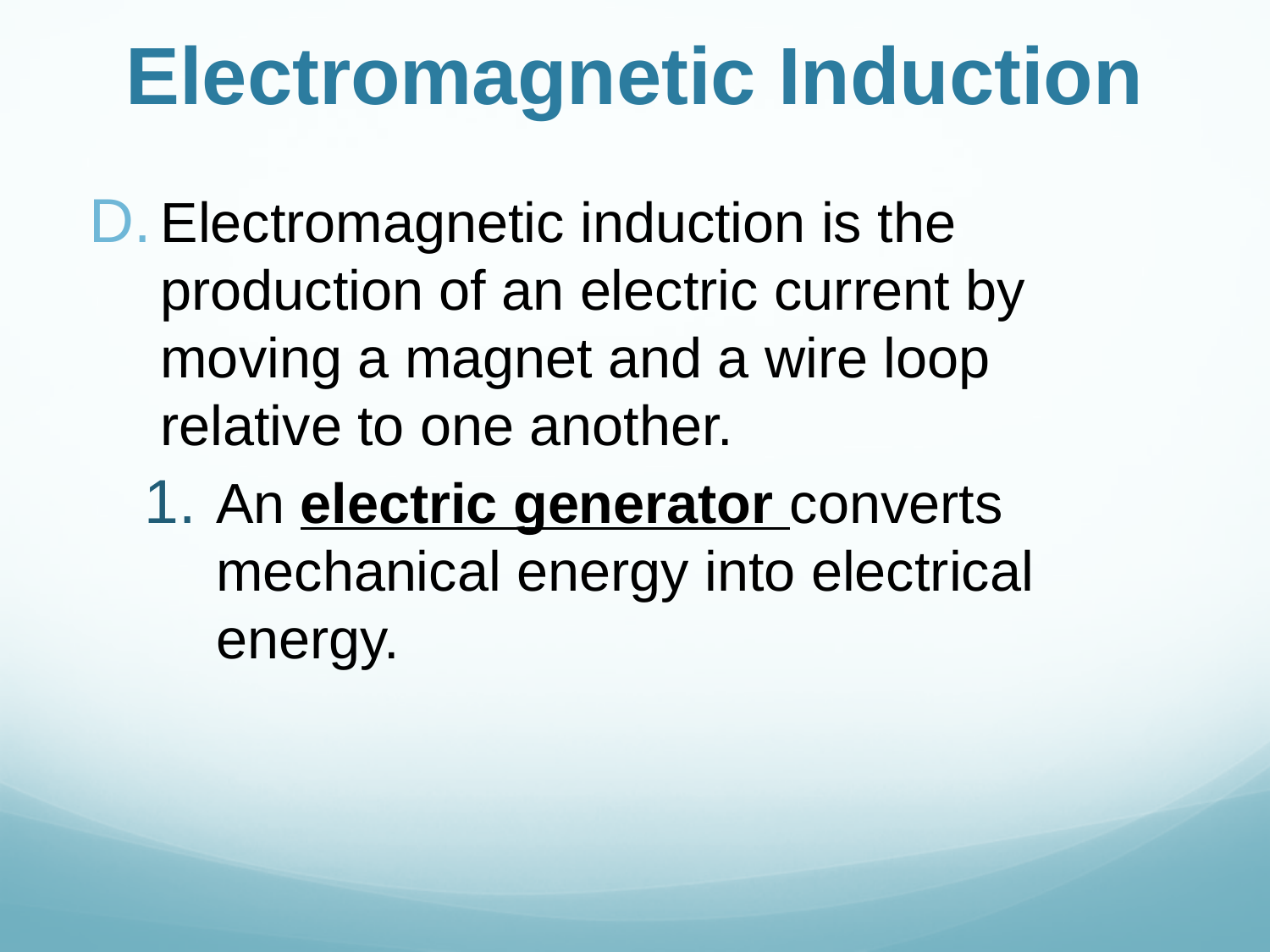

# Electromagnetic Induction
Electromagnetic induction is the production of an electric current by moving a magnet and a wire loop relative to one another.
An electric generator converts mechanical energy into electrical energy.